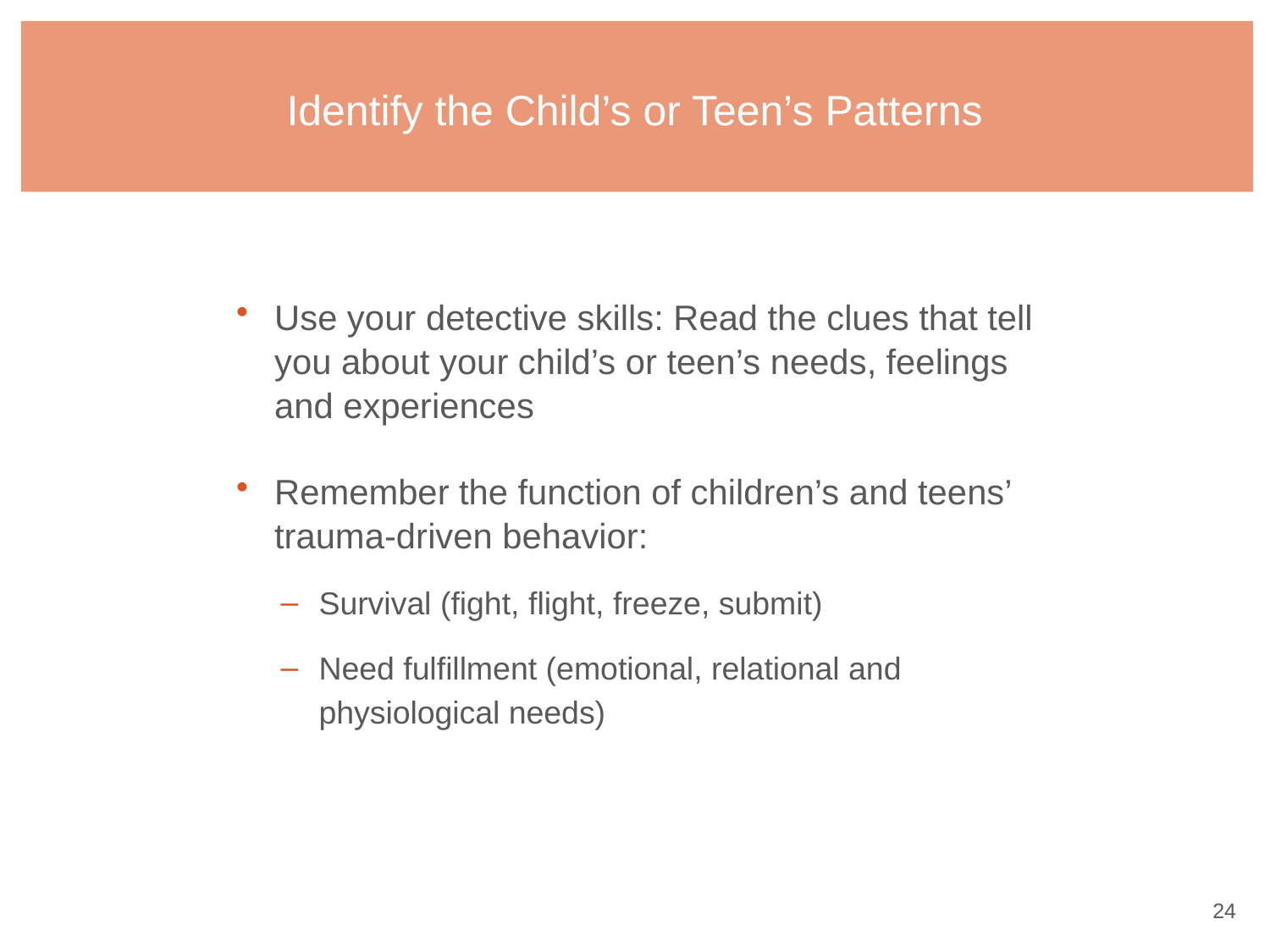

# Identify the Child’s or Teen’s Patterns
Use your detective skills: Read the clues that tell you about your child’s or teen’s needs, feelings and experiences
Remember the function of children’s and teens’ trauma-driven behavior:
Survival (fight, flight, freeze, submit)
Need fulfillment (emotional, relational and physiological needs)
24